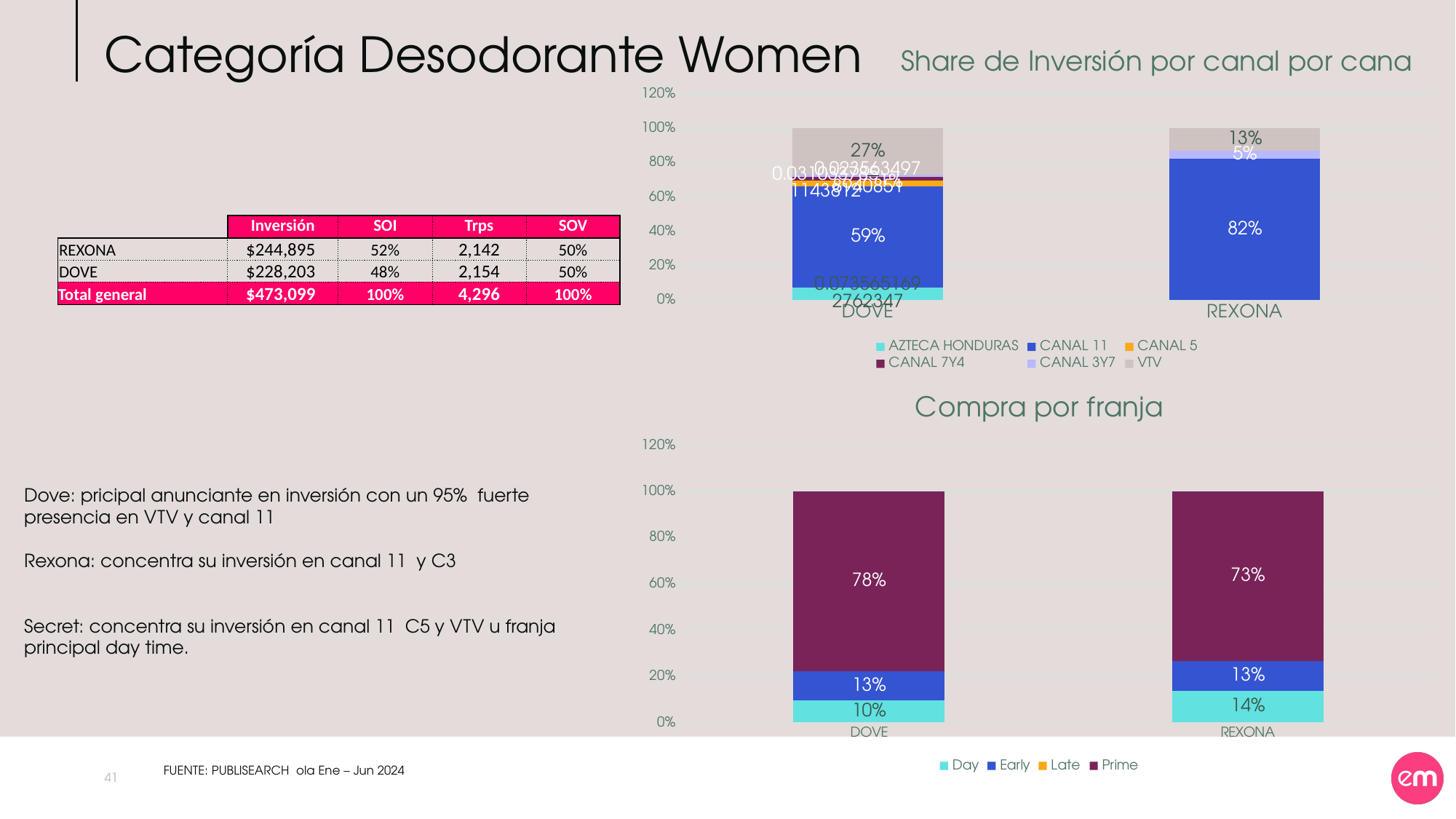

# Categoría Desodorante Women

### Chart: Share de Inversión por canal por cana

| Category | AZTECA HONDURAS | CANAL 11 | CANAL 5 | CANAL 7Y4 | CANAL 3Y7 | VTV |
|---|---|---|---|---|---|---|
| DOVE | 0.07356516927623473 | 0.5903402993408849 | 0.031033785114381235 | 0.023563497894085125 | 0.012418763409720052 | 0.26907848496469383 |
| REXONA | None | 0.8242524899883429 | None | None | 0.04609327848101192 | 0.12965423153064512 |
|  | Inversión | SOI | Trps | SOV |
| --- | --- | --- | --- | --- |
| REXONA | $244,895 | 52% | 2,142 | 50% |
| DOVE | $228,203 | 48% | 2,154 | 50% |
| Total general | $473,099 | 100% | 4,296 | 100% |

### Chart: Compra por franja

| Category | Day | Early | Late | Prime |
|---|---|---|---|---|
| DOVE | 0.0950326420271957 | 0.12774962667353337 | None | 0.7772177312992709 |
| REXONA | 0.13816496719697396 | 0.1291128370886525 | None | 0.7318627541708987 |
Dove: pricipal anunciante en inversión con un 95%  fuerte presencia en VTV y canal 11

Rexona: concentra su inversión en canal 11  y C3

Secret: concentra su inversión en canal 11  C5 y VTV u franja principal day time.

FUENTE: PUBLISEARCH  ola Ene – Jun 2024

41
41